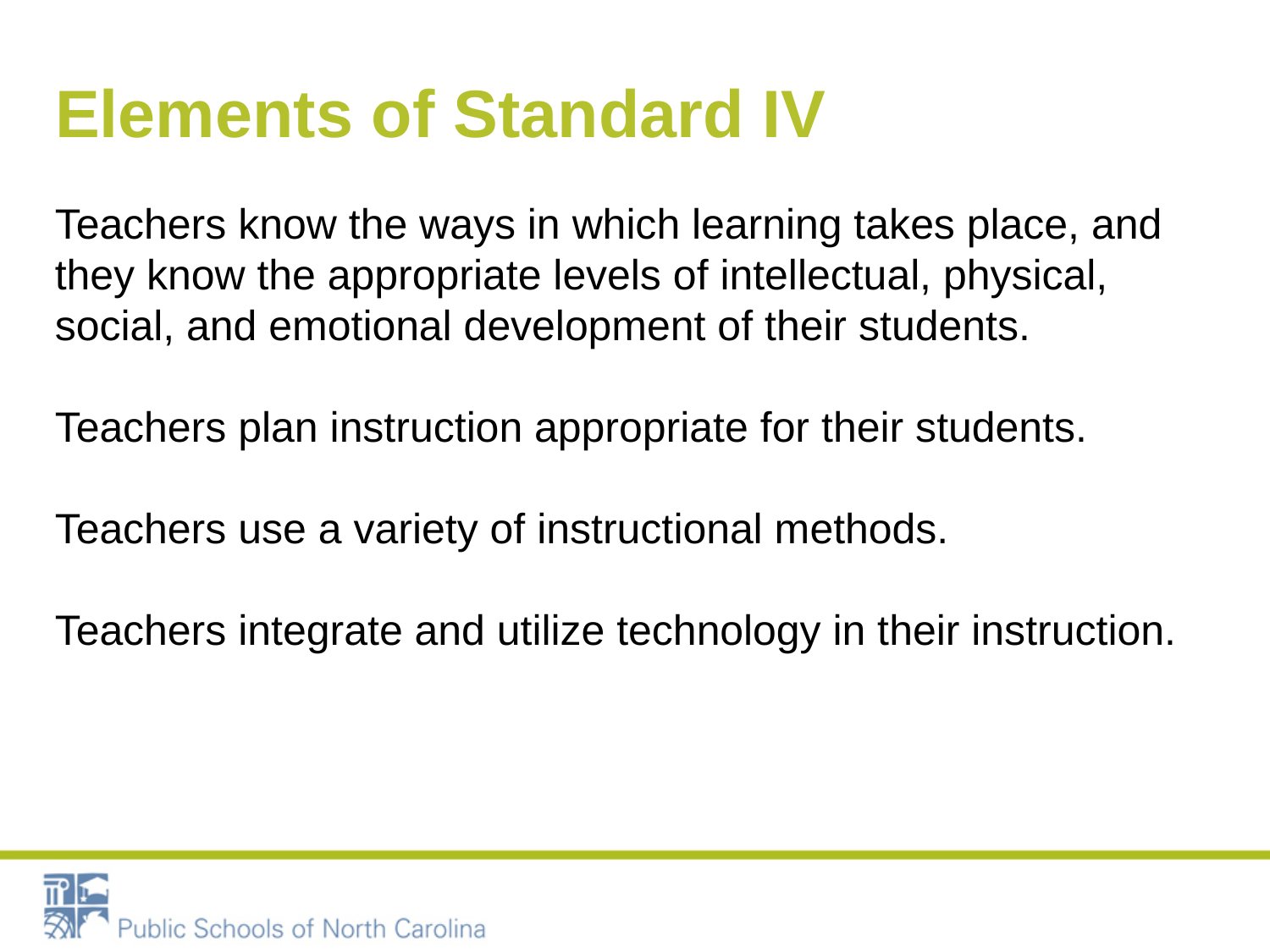

# Elements of Standard IV
Teachers know the ways in which learning takes place, and they know the appropriate levels of intellectual, physical, social, and emotional development of their students.

Teachers plan instruction appropriate for their students.

Teachers use a variety of instructional methods.

Teachers integrate and utilize technology in their instruction.